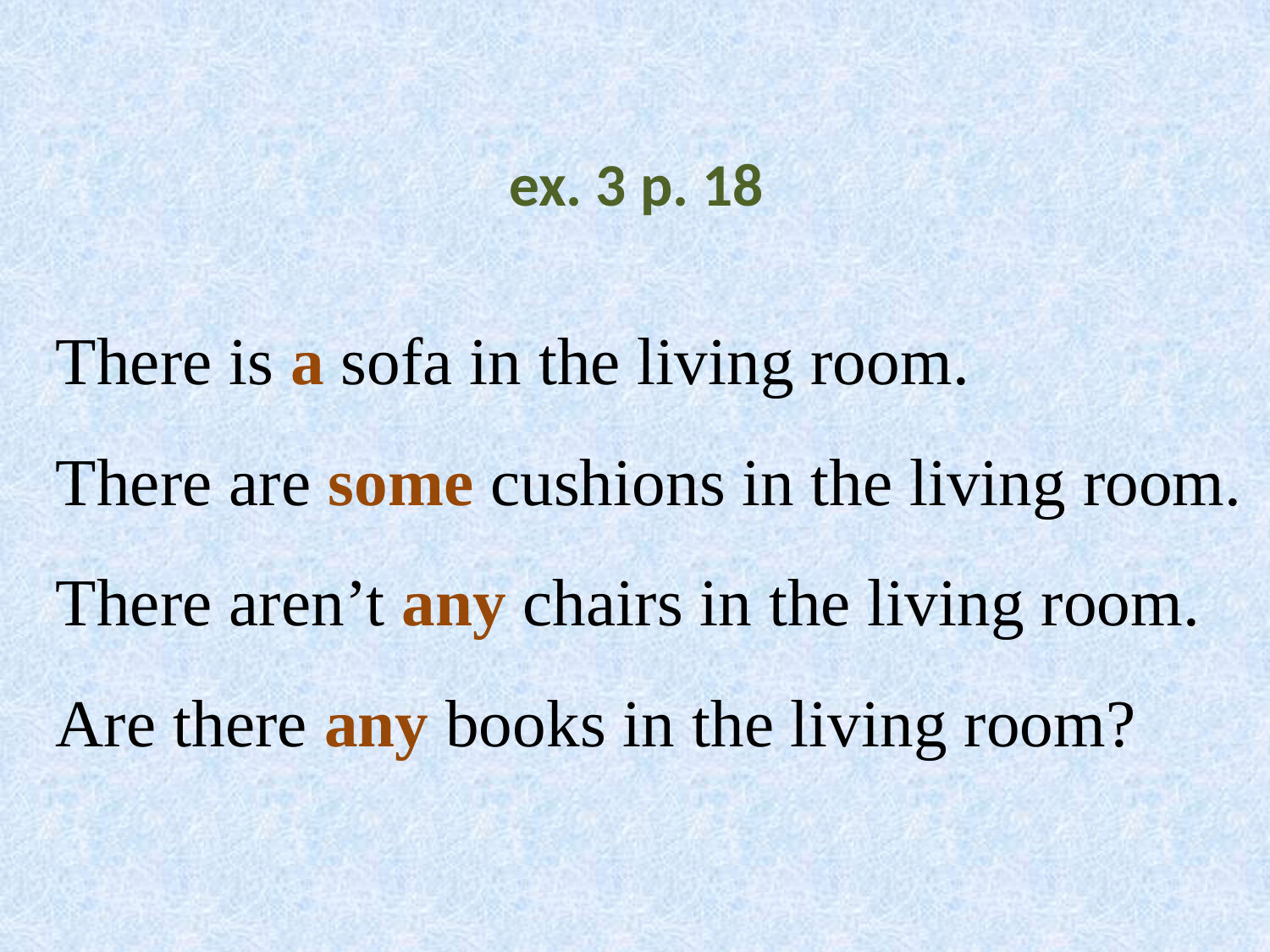

# ex. 3 p. 18
There is a sofa in the living room.
There are some cushions in the living room.
There aren’t any chairs in the living room.
Are there any books in the living room?